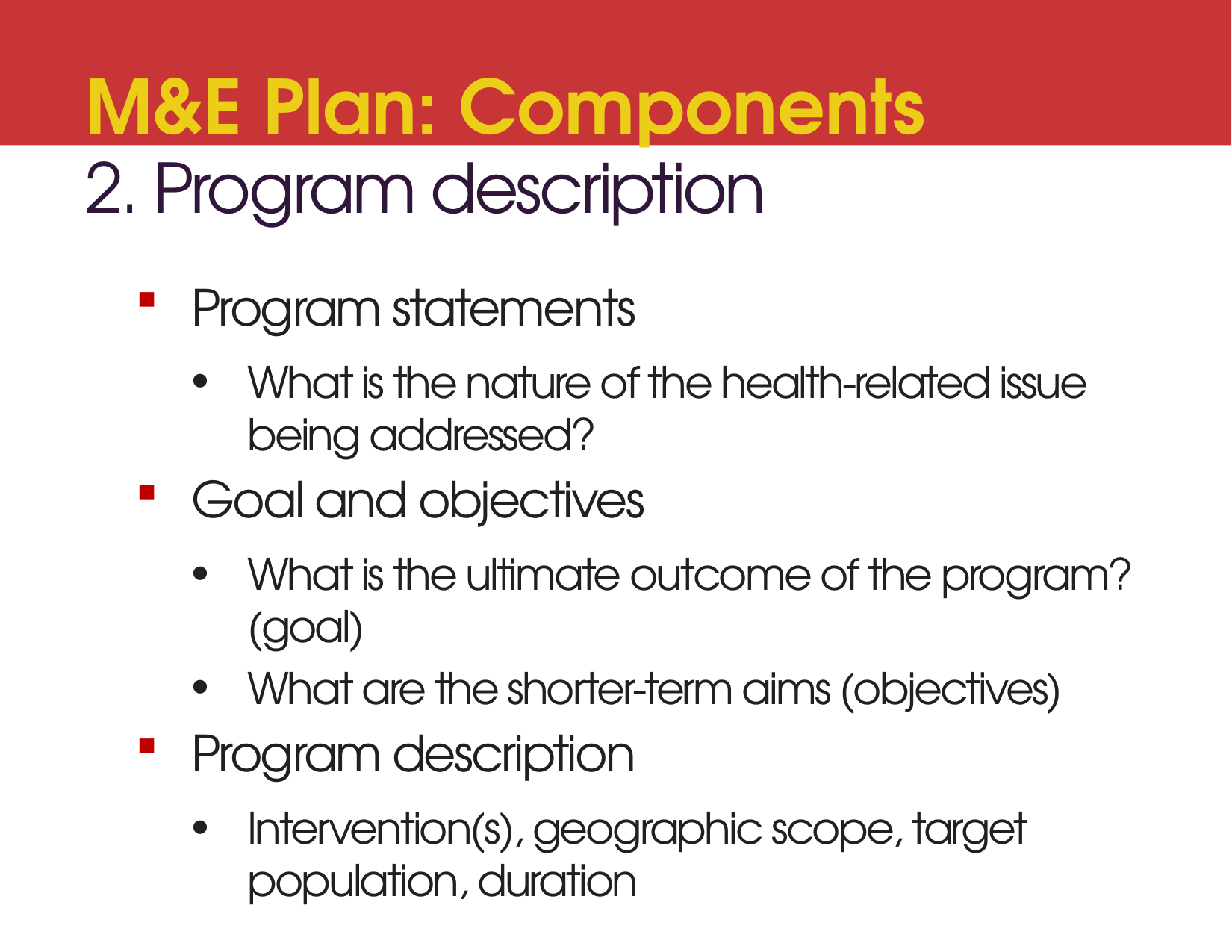

# M&E Plan: Components 2. Program description
Program statements
What is the nature of the health-related issue being addressed?
Goal and objectives
What is the ultimate outcome of the program? (goal)
What are the shorter-term aims (objectives)
Program description
Intervention(s), geographic scope, target population, duration